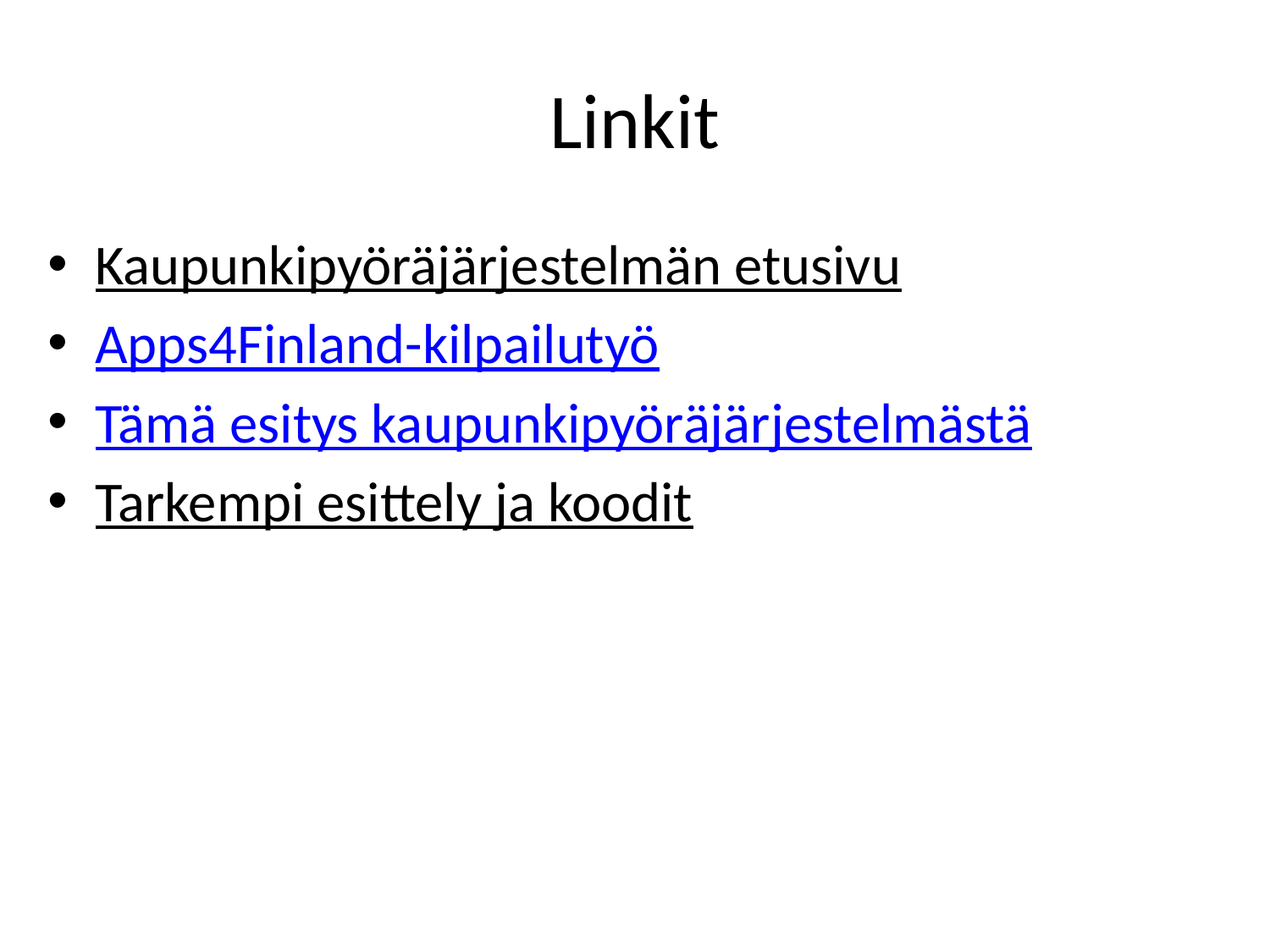

# Linkit
Kaupunkipyöräjärjestelmän etusivu
Apps4Finland-kilpailutyö
Tämä esitys kaupunkipyöräjärjestelmästä
Tarkempi esittely ja koodit